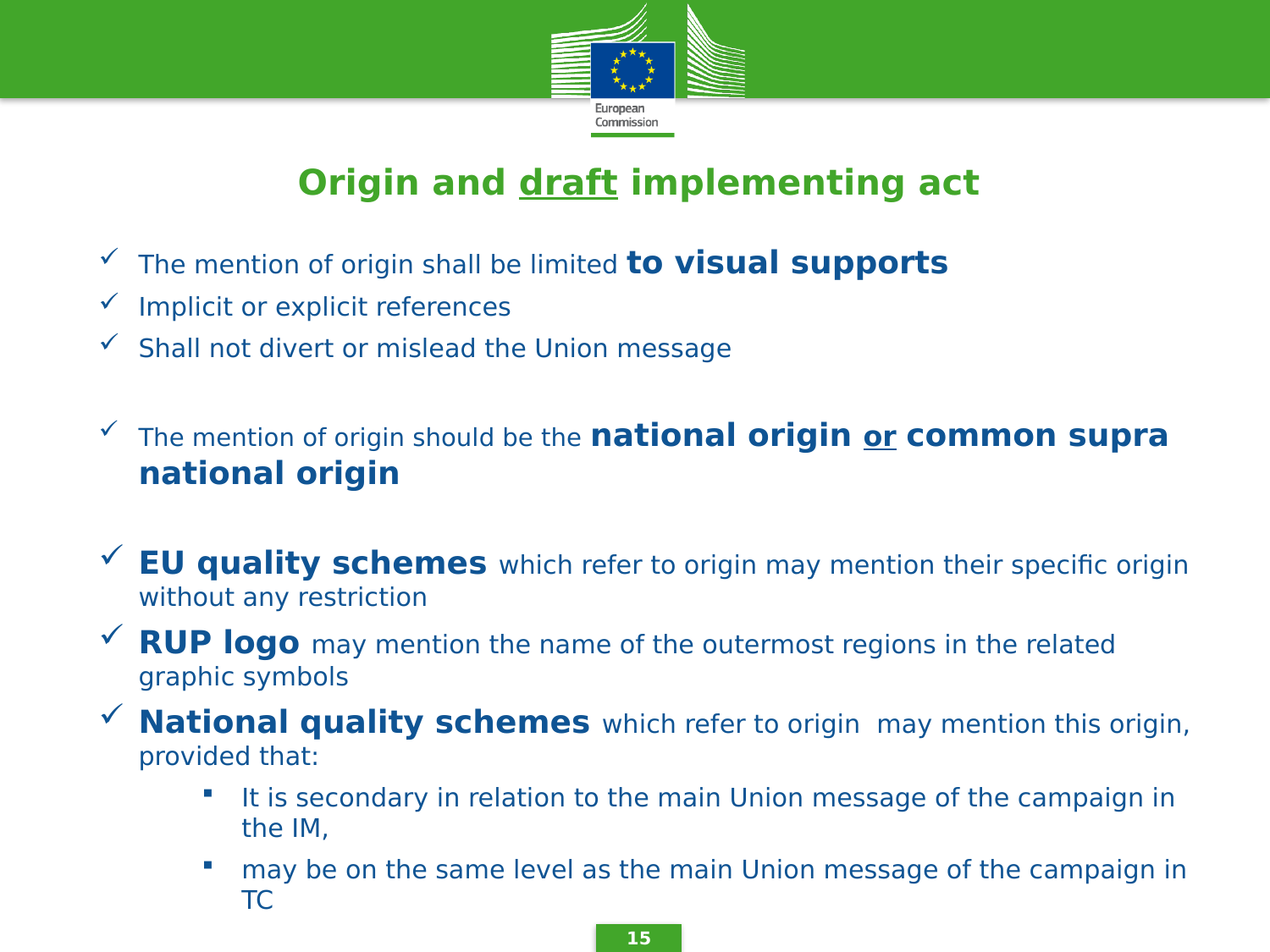

# Origin and draft implementing act
The mention of origin shall be limited to visual supports
Implicit or explicit references
Shall not divert or mislead the Union message

The mention of origin should be the national origin or common supra national origin

EU quality schemes which refer to origin may mention their specific origin without any restriction
RUP logo may mention the name of the outermost regions in the related graphic symbols
National quality schemes which refer to origin  may mention this origin, provided that:
It is secondary in relation to the main Union message of the campaign in the IM,
may be on the same level as the main Union message of the campaign in TC

15